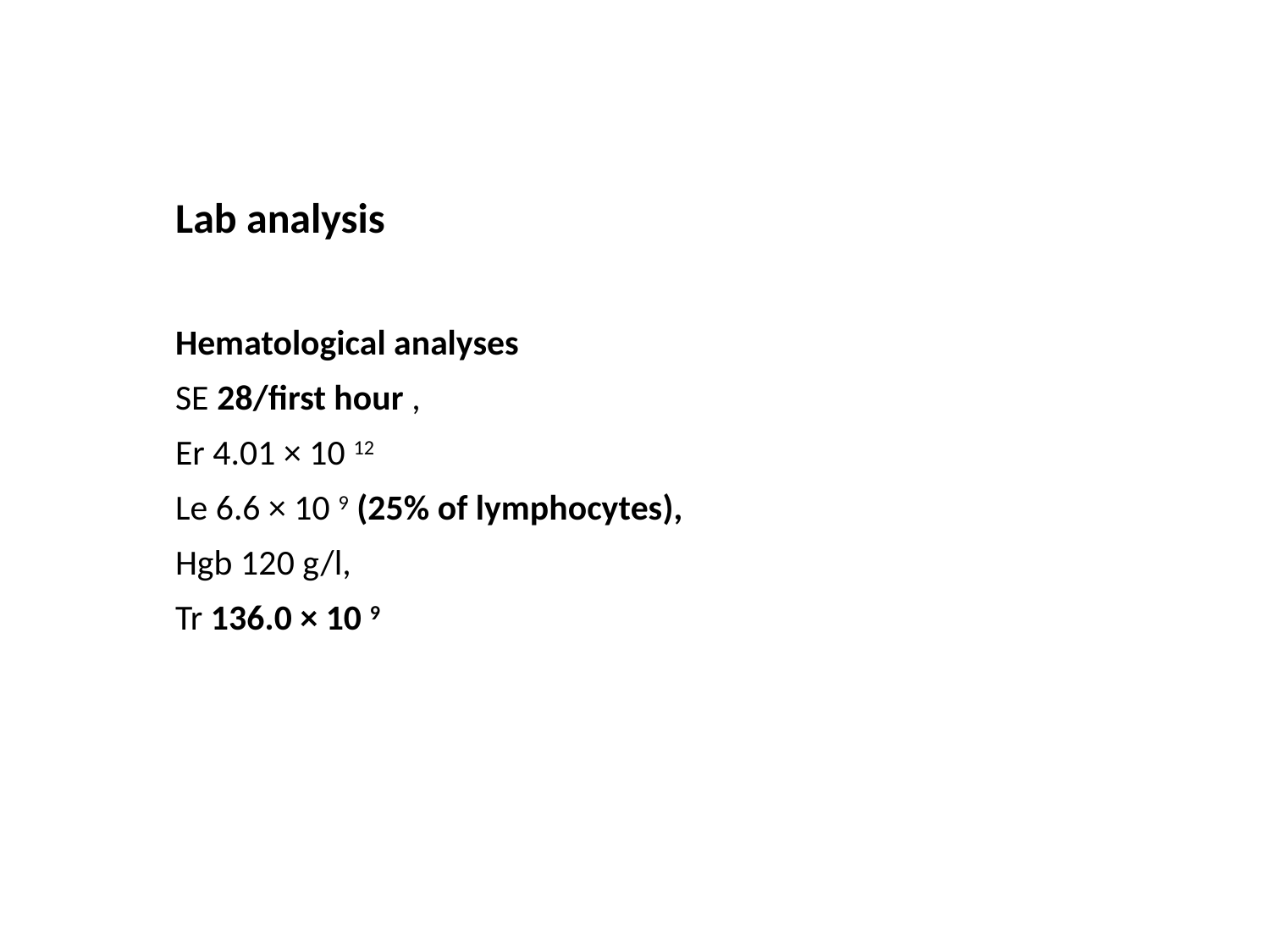

Lab analysis

Hematological analyses
SE 28/first hour ,
Er 4.01 × 10 12
Le 6.6 × 10 9 (25% of lymphocytes),
Hgb 120 g/l,
Tr 136.0 × 10 9